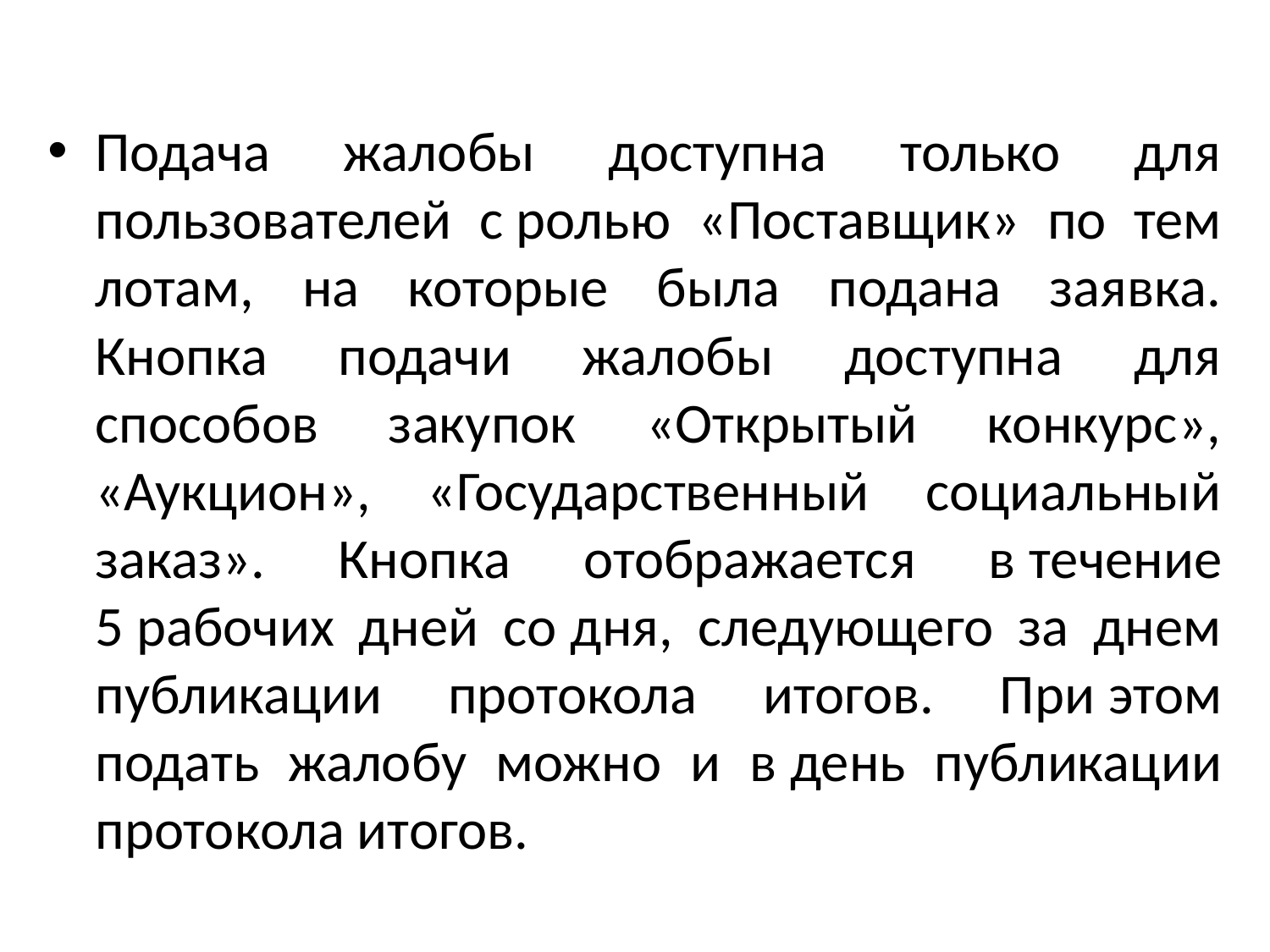

Подача жалобы доступна только для пользователей с ролью «Поставщик» по тем лотам, на которые была подана заявка. Кнопка подачи жалобы доступна для способов закупок «Открытый конкурс», «Аукцион», «Государственный социальный заказ». Кнопка отображается в течение 5 рабочих дней со дня, следующего за днем публикации протокола итогов. При этом подать жалобу можно и в день публикации протокола итогов.